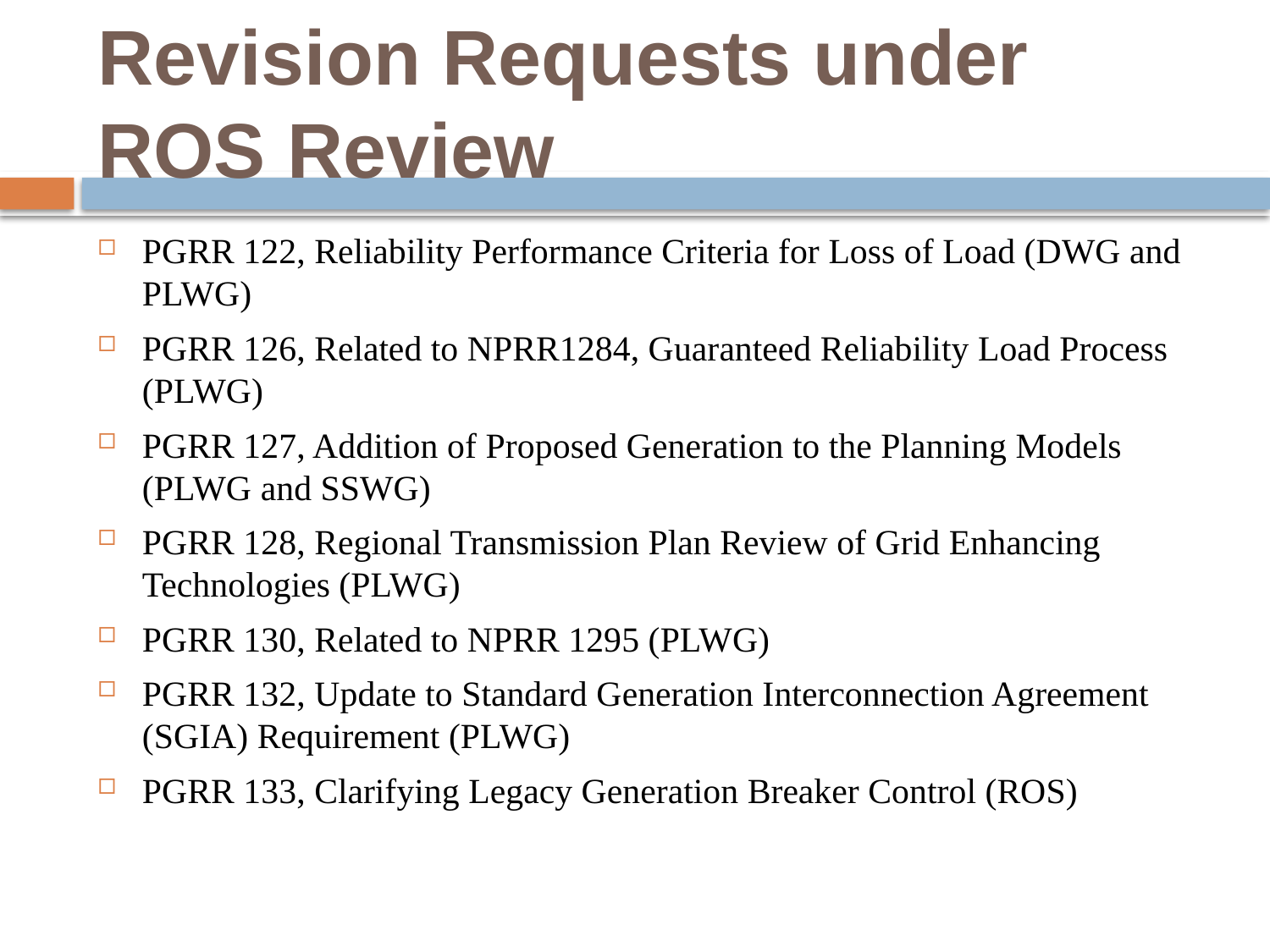

# Revision Requests under ROS Review
PGRR 122, Reliability Performance Criteria for Loss of Load (DWG and PLWG)
PGRR 126, Related to NPRR1284, Guaranteed Reliability Load Process (PLWG)
PGRR 127, Addition of Proposed Generation to the Planning Models (PLWG and SSWG)
PGRR 128, Regional Transmission Plan Review of Grid Enhancing Technologies (PLWG)
PGRR 130, Related to NPRR 1295 (PLWG)
PGRR 132, Update to Standard Generation Interconnection Agreement (SGIA) Requirement (PLWG)
PGRR 133, Clarifying Legacy Generation Breaker Control (ROS)